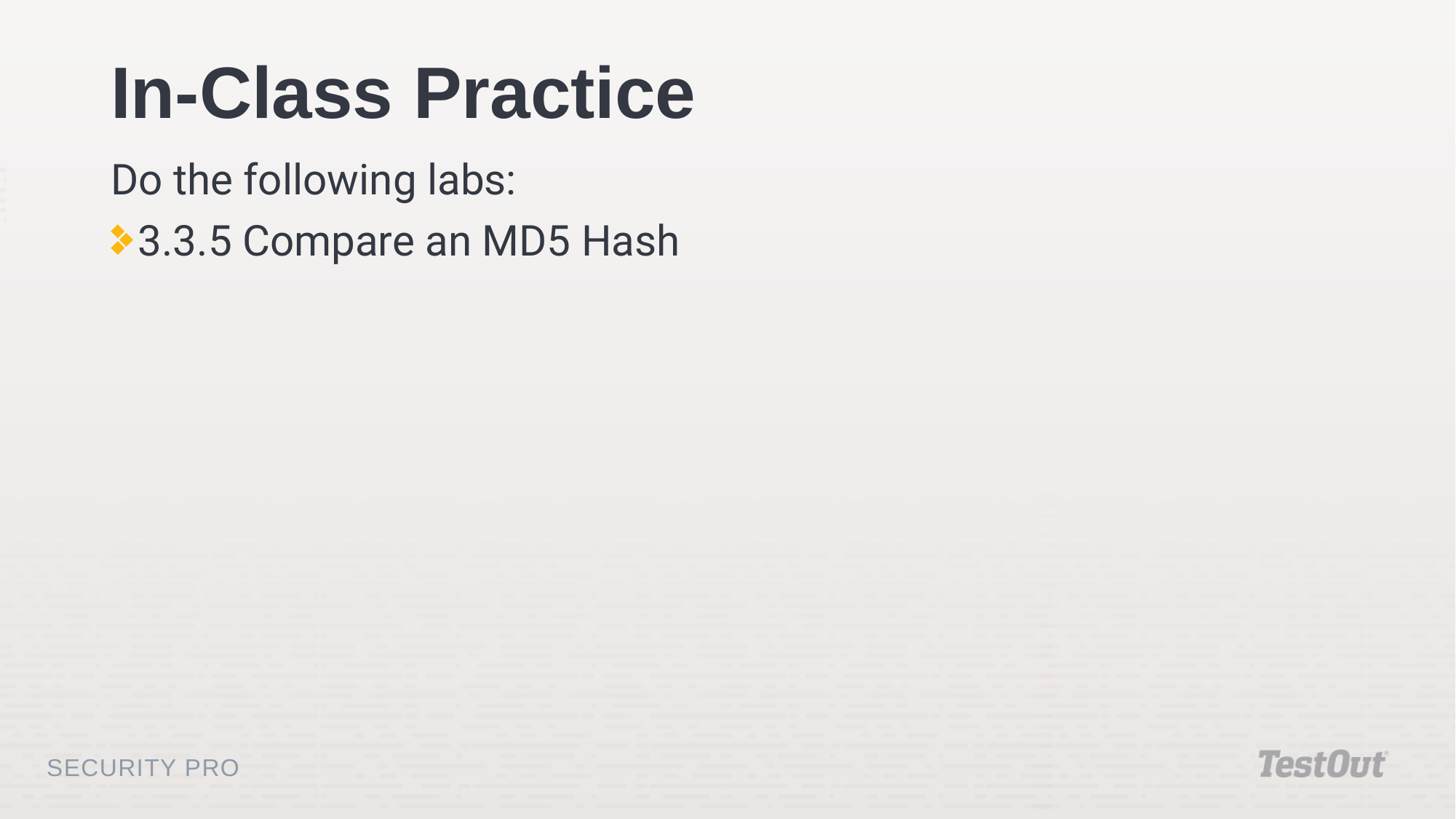

# In-Class Practice
Do the following labs:
3.3.5 Compare an MD5 Hash
Security Pro